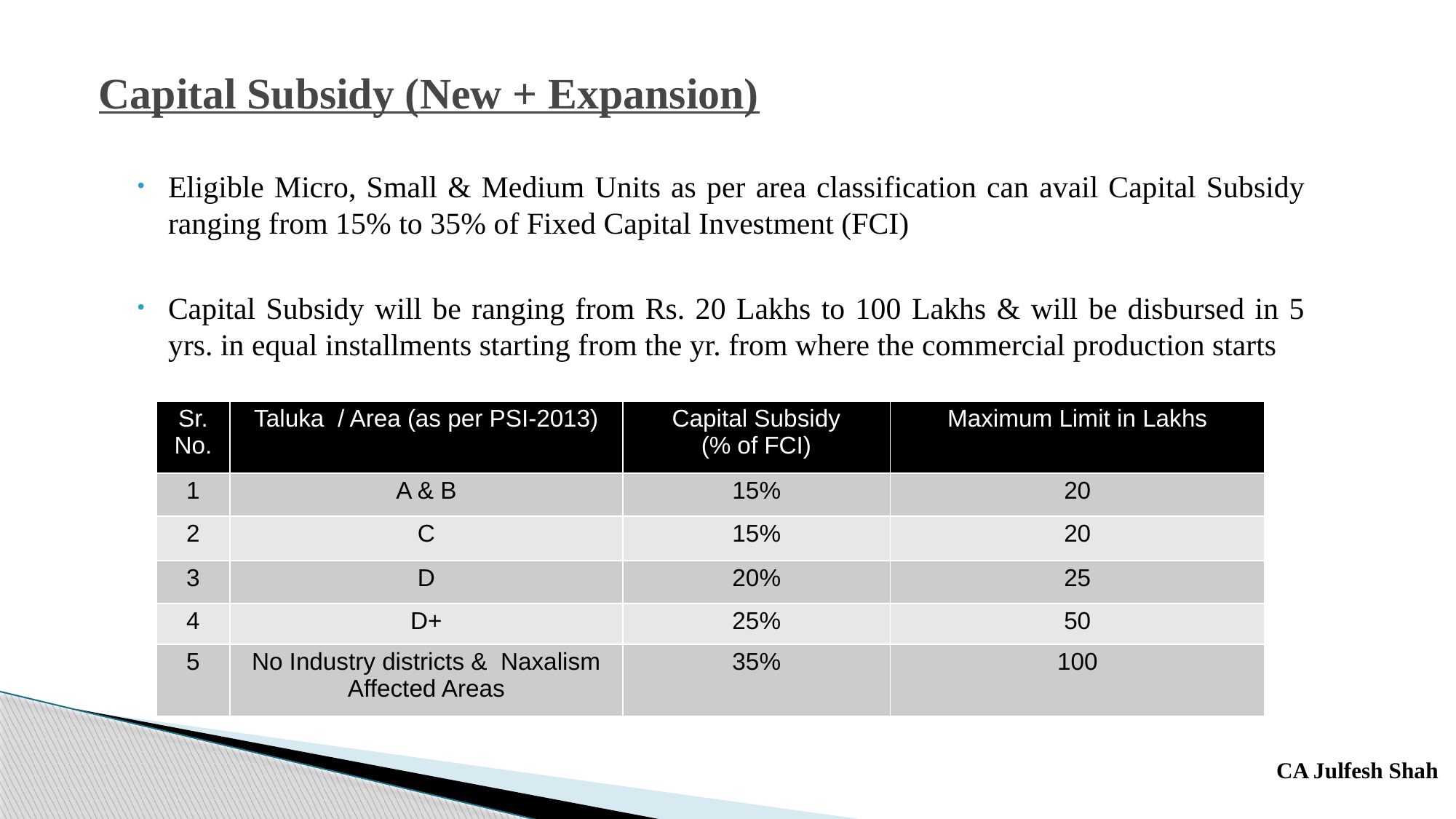

# Capital Subsidy (New + Expansion)
Eligible Micro, Small & Medium Units as per area classification can avail Capital Subsidy ranging from 15% to 35% of Fixed Capital Investment (FCI)

Capital Subsidy will be ranging from Rs. 20 Lakhs to 100 Lakhs & will be disbursed in 5 yrs. in equal installments starting from the yr. from where the commercial production starts

| Sr. No. | Taluka / Area (as per PSI-2013) | Capital Subsidy (% of FCI) | Maximum Limit in Lakhs |
| --- | --- | --- | --- |
| 1 | A & B | 15% | 20 |
| 2 | C | 15% | 20 |
| 3 | D | 20% | 25 |
| 4 | D+ | 25% | 50 |
| 5 | No Industry districts & Naxalism Affected Areas | 35% | 100 |
CA Julfesh Shah